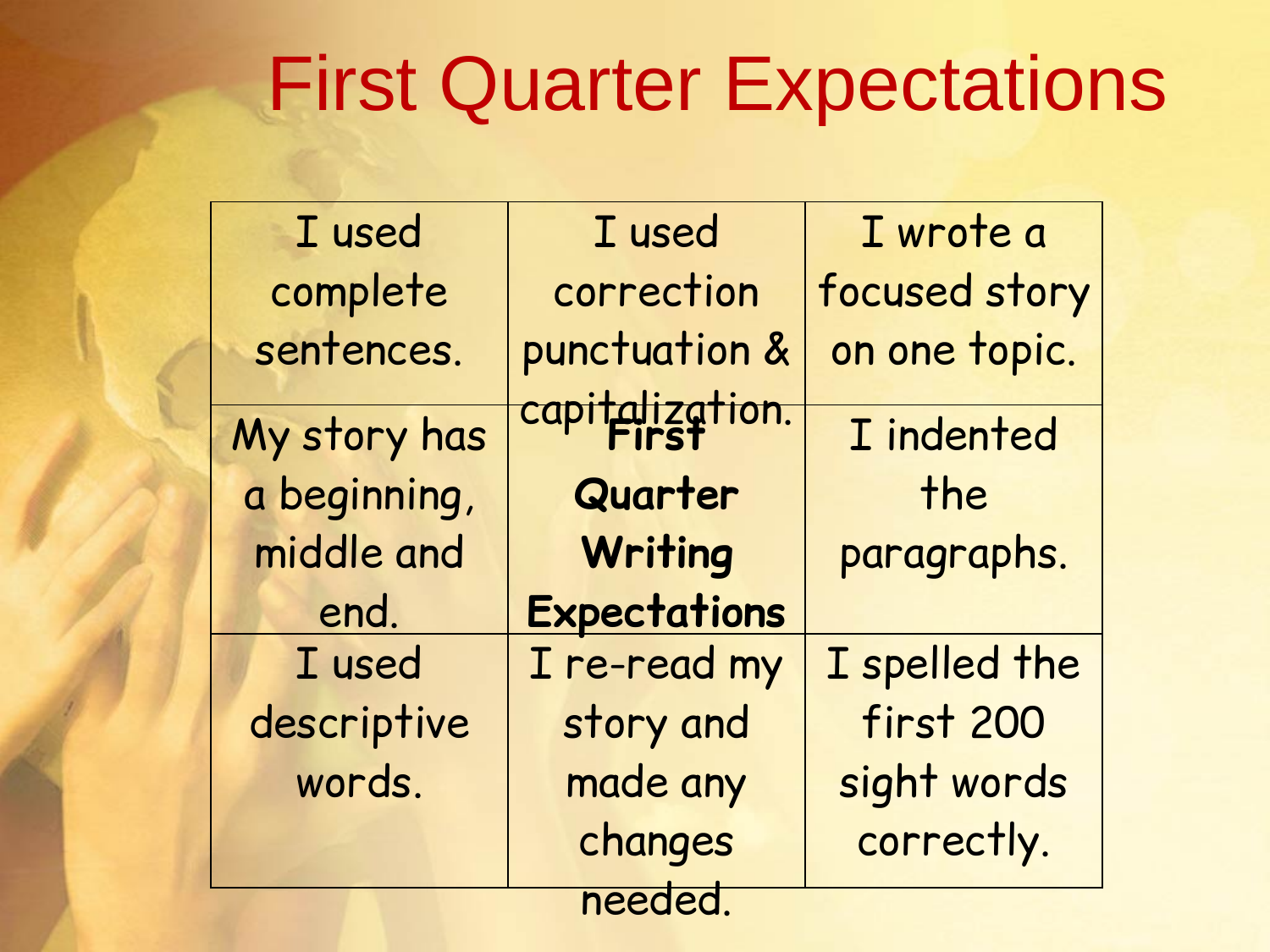

# First Quarter Expectations
| I used complete sentences. | I used correction punctuation & capitalization. | I wrote a focused story on one topic. |
| --- | --- | --- |
| My story has a beginning, middle and end. | First Quarter Writing Expectations | I indented the paragraphs. |
| I used descriptive words. | I re-read my story and made any changes needed. | I spelled the first 200 sight words correctly. |